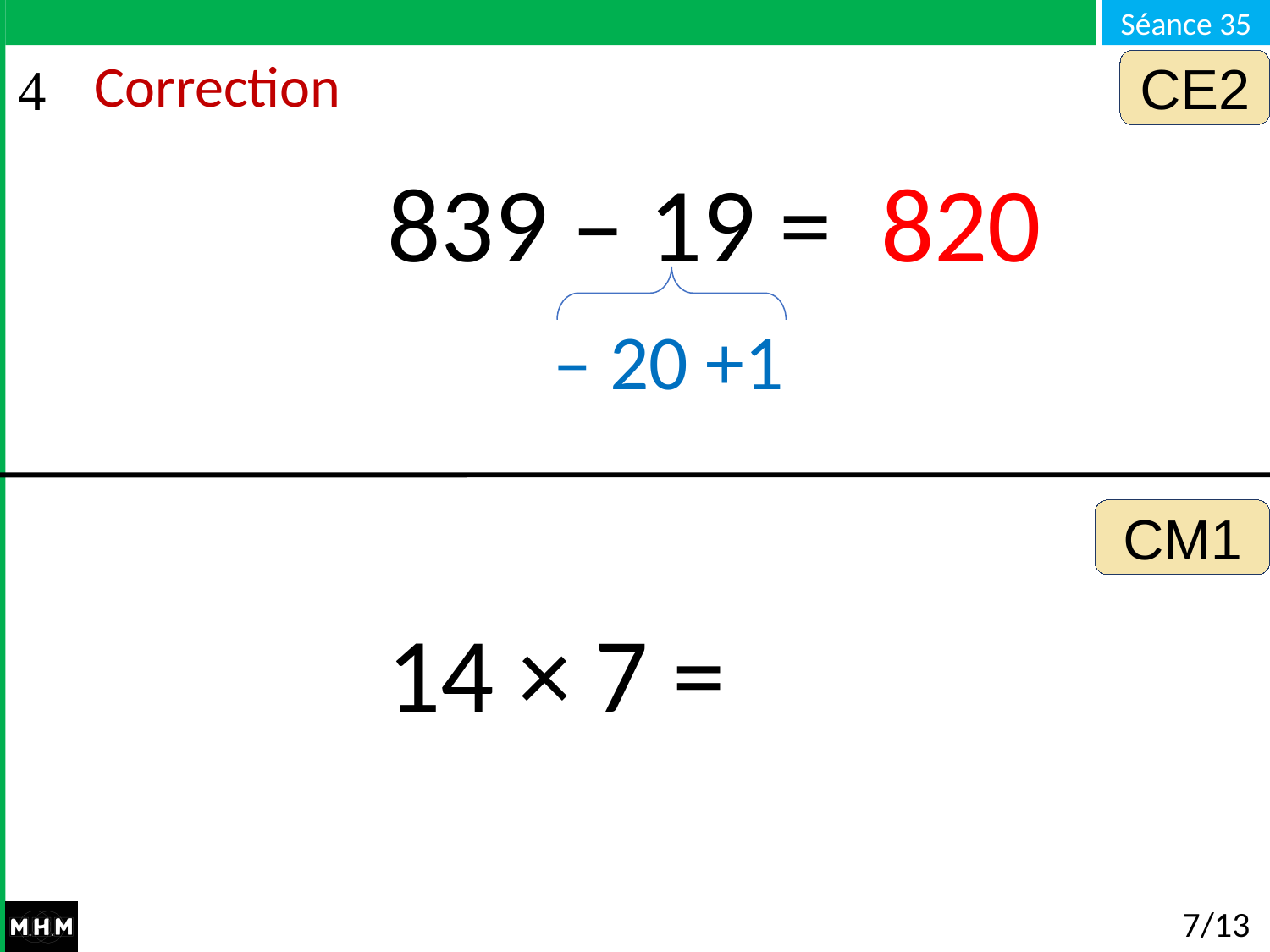

CE2
# Correction
839 – 19 =
820

– 20 +1

CM1
14 × 7 =
7/13